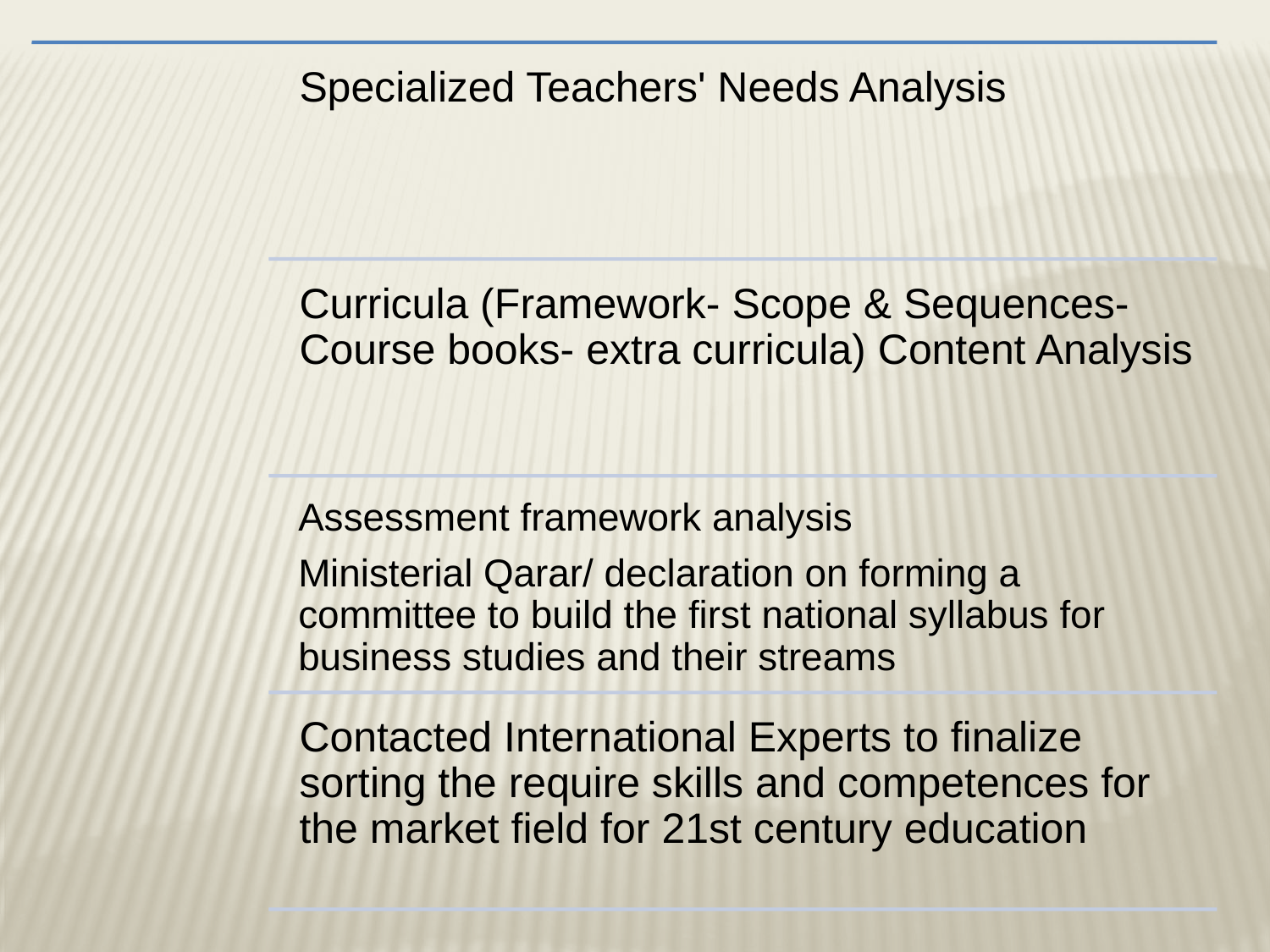

Specialized Teachers' Needs Analysis
Curricula (Framework- Scope & Sequences-Course books- extra curricula) Content Analysis
Assessment framework analysis
Ministerial Qarar/ declaration on forming a committee to build the first national syllabus for business studies and their streams
Contacted International Experts to finalize sorting the require skills and competences for the market field for 21st century education